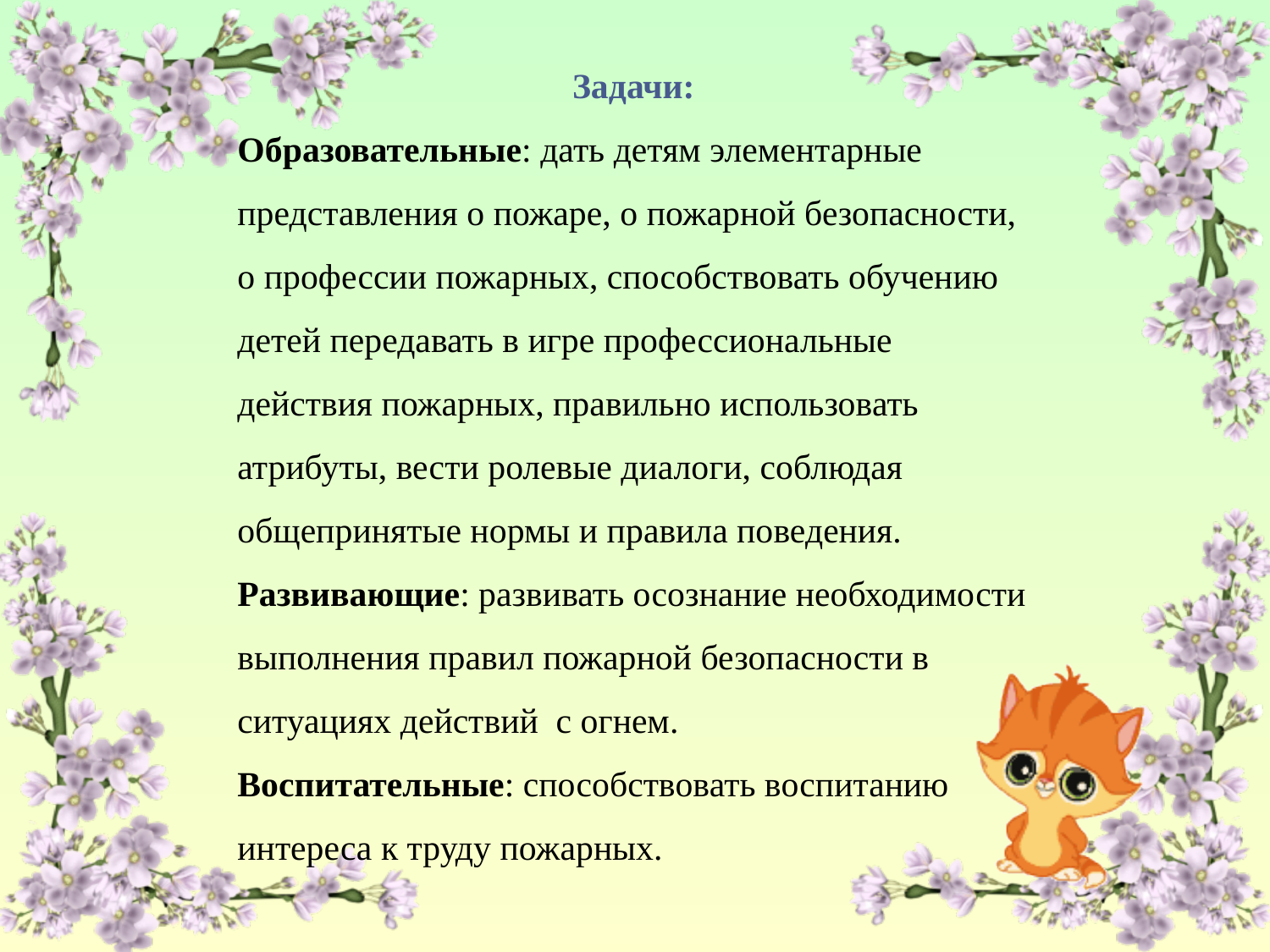

Задачи:
Образовательные: дать детям элементарные представления о пожаре, о пожарной безопасности, о профессии пожарных, способствовать обучению детей передавать в игре профессиональные действия пожарных, правильно использовать атрибуты, вести ролевые диалоги, соблюдая общепринятые нормы и правила поведения.
Развивающие: развивать осознание необходимости выполнения правил пожарной безопасности в ситуациях действий  с огнем.
Воспитательные: способствовать воспитанию интереса к труду пожарных.